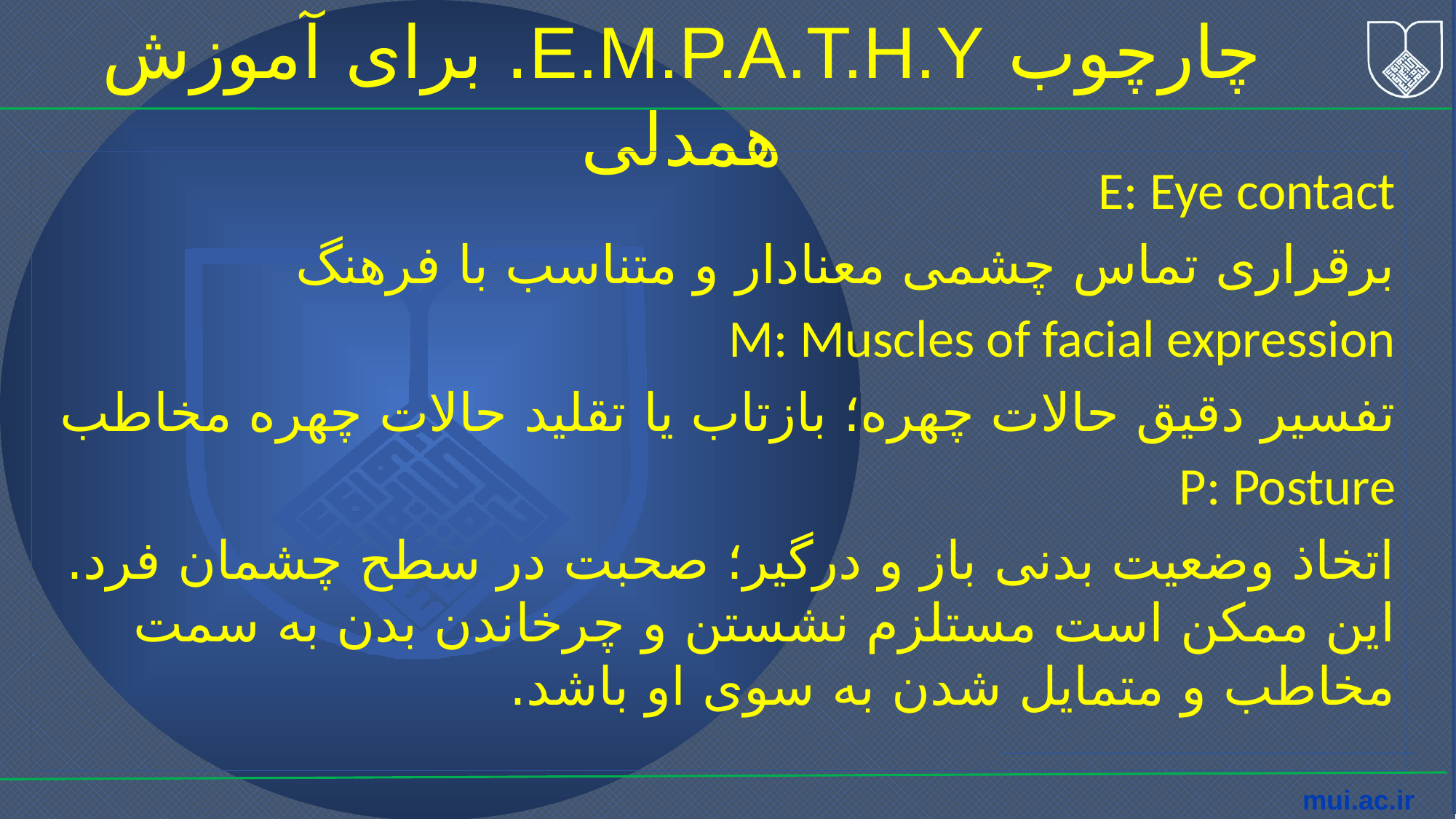

چارچوب E.M.P.A.T.H.Y. برای آموزش همدلی
E: Eye contact
برقراری تماس چشمی معنادار و متناسب با فرهنگ
M: Muscles of facial expression
تفسیر دقیق حالات چهره؛ بازتاب یا تقلید حالات چهره مخاطب
P: Posture
اتخاذ وضعیت بدنی باز و درگیر؛ صحبت در سطح چشمان فرد. این ممکن است مستلزم نشستن و چرخاندن بدن به سمت مخاطب و متمایل شدن به سوی او باشد.